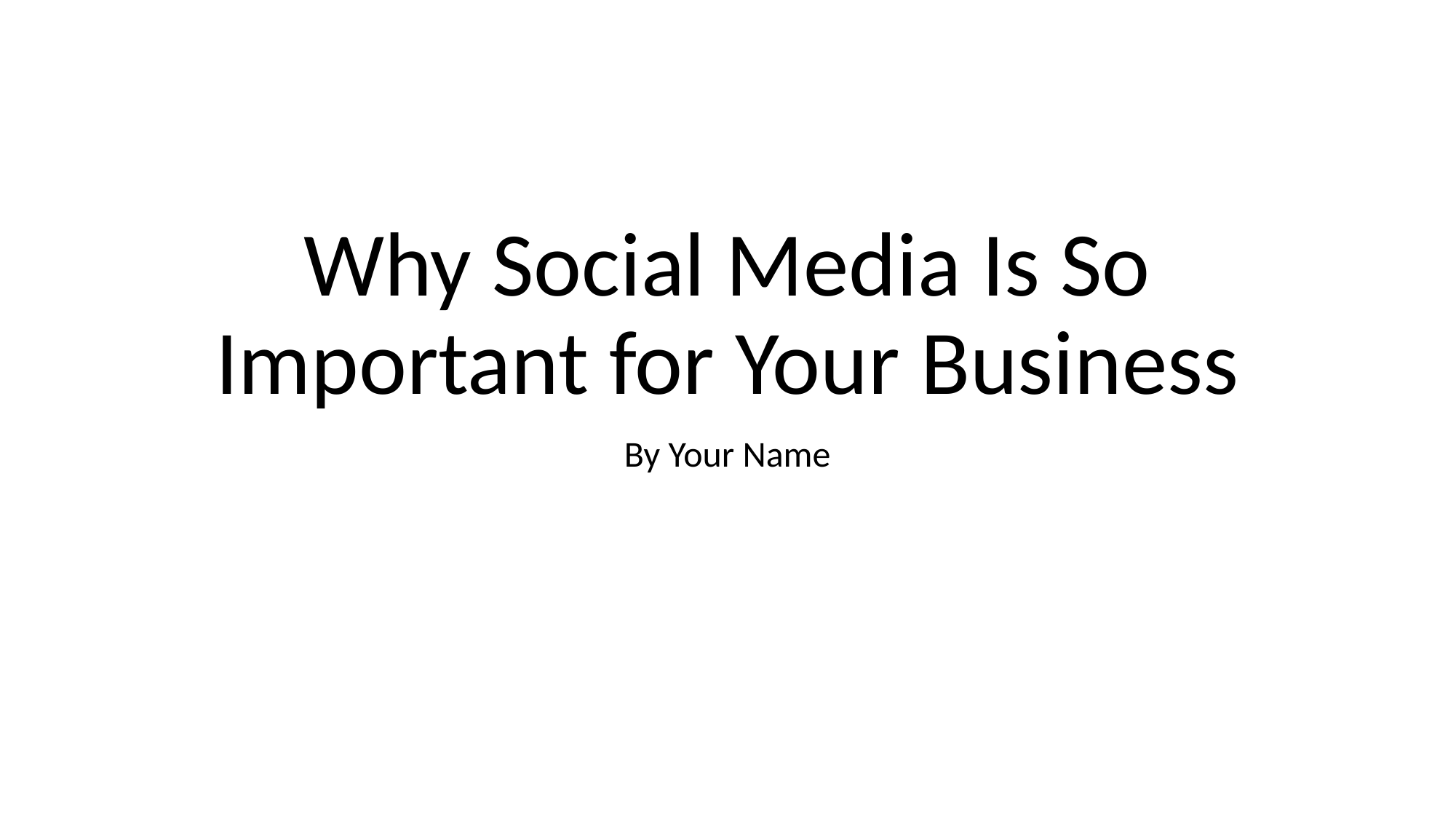

# Why Social Media Is So Important for Your Business
By Your Name